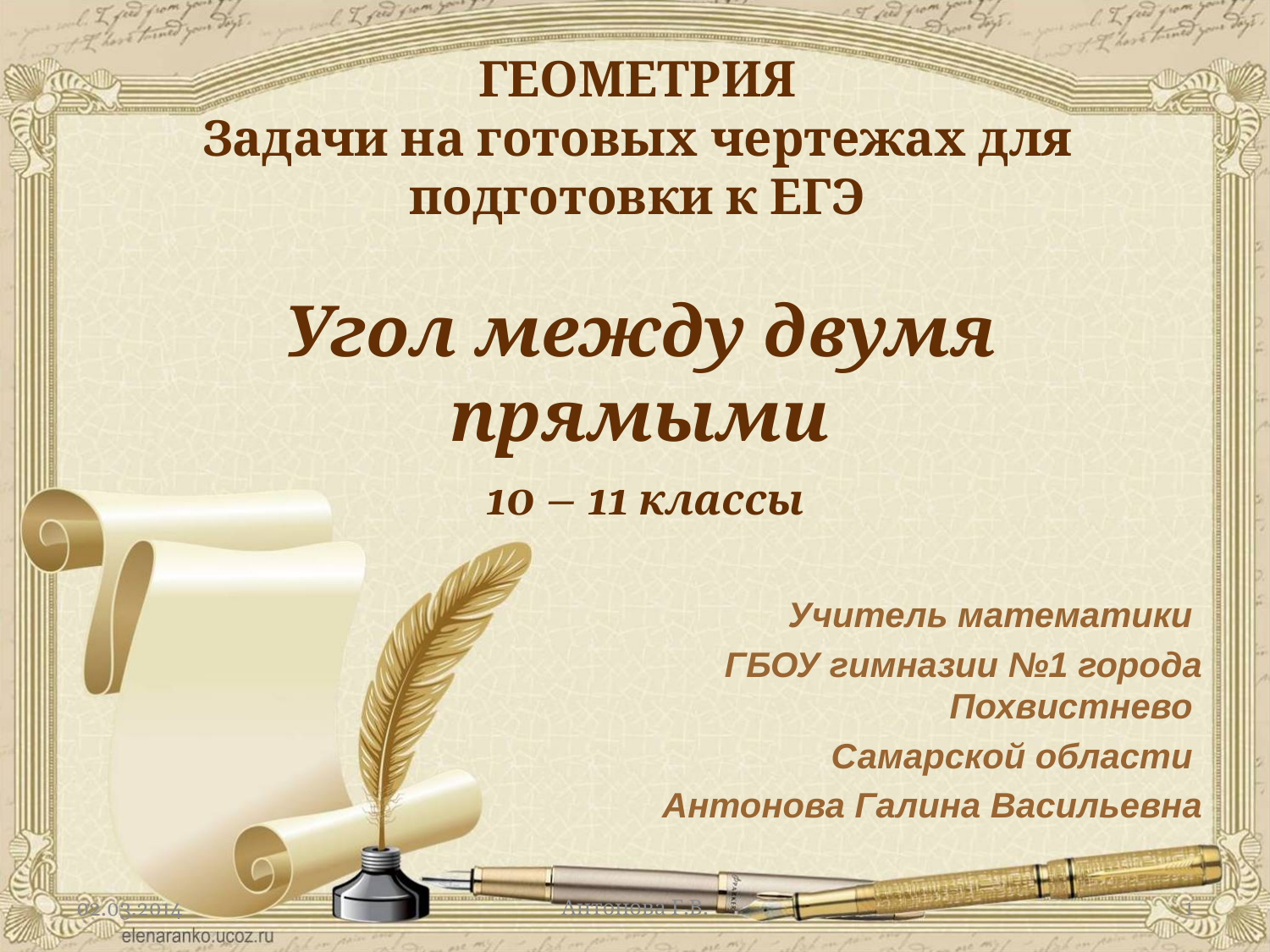

# ГЕОМЕТРИЯ Задачи на готовых чертежах для подготовки к ЕГЭ
Угол между двумя прямыми
10 – 11 классы

Учитель математики
ГБОУ гимназии №1 города Похвистнево
Самарской области
Антонова Галина Васильевна

02.03.2014
Антонова Г.В.
1